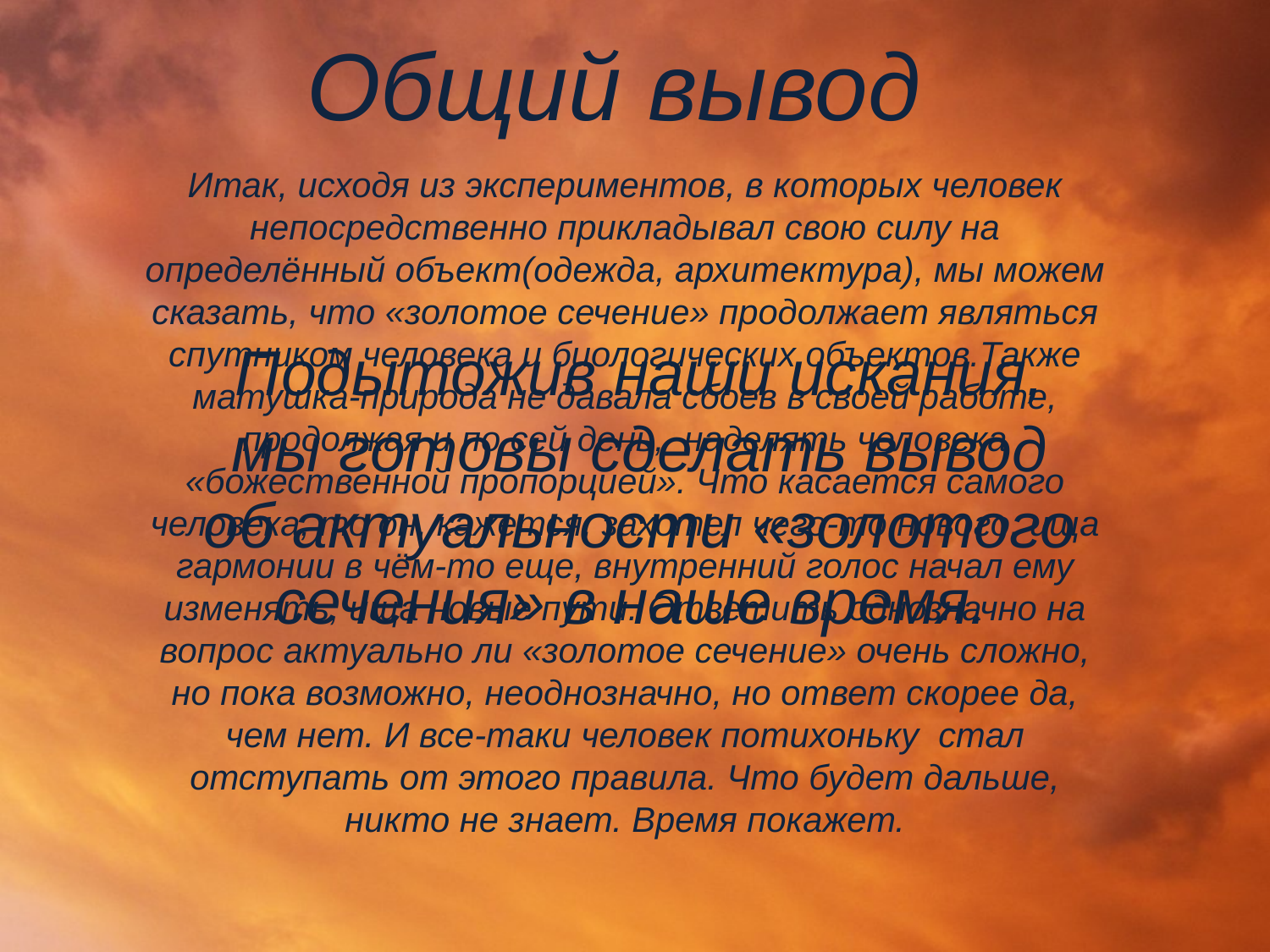

# Общий вывод
Итак, исходя из экспериментов, в которых человек непосредственно прикладывал свою силу на определённый объект(одежда, архитектура), мы можем сказать, что «золотое сечение» продолжает являться спутником человека и биологических объектов.Также матушка-природа не давала сбоев в своей работе, продолжая и по сей день,  наделять человека «божественной пропорцией». Что касается самого человека, то он, кажется, захотел чего-то нового, ища гармонии в чём-то еще, внутренний голос начал ему изменять, ища новые пути. Ответить однозначно на вопрос актуально ли «золотое сечение» очень сложно, но пока возможно, неоднозначно, но ответ скорее да, чем нет. И все-таки человек потихоньку  стал отступать от этого правила. Что будет дальше, никто не знает. Время покажет.
Подытожив наши искания, мы готовы сделать вывод об актуальности «золотого сечения» в наше время.